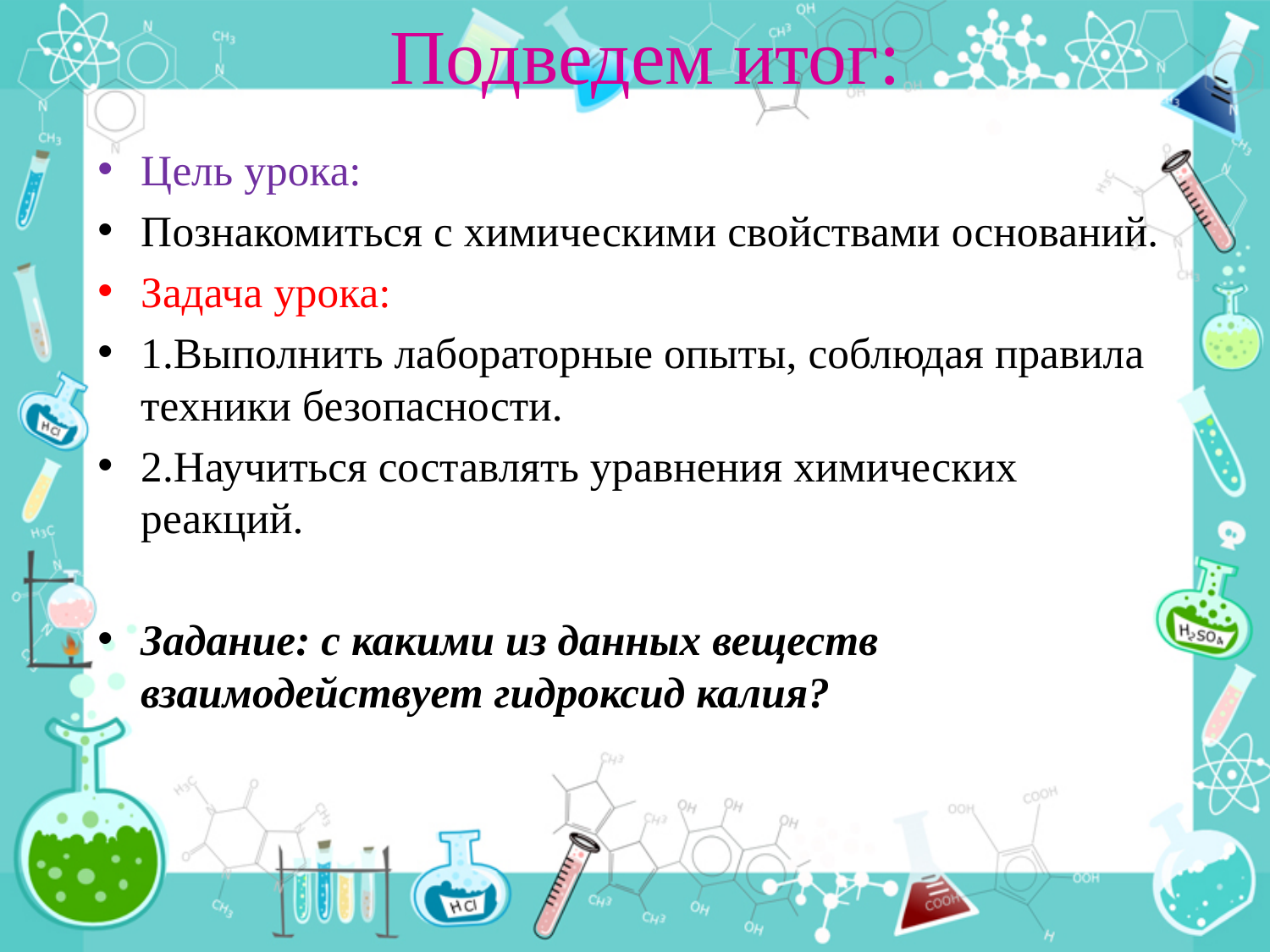

# Подведем итог:
Цель урока:
Познакомиться с химическими свойствами оснований.
Задача урока:
1.Выполнить лабораторные опыты, соблюдая правила техники безопасности.
2.Научиться составлять уравнения химических реакций.

Задание: с какими из данных веществ взаимодействует гидроксид калия?